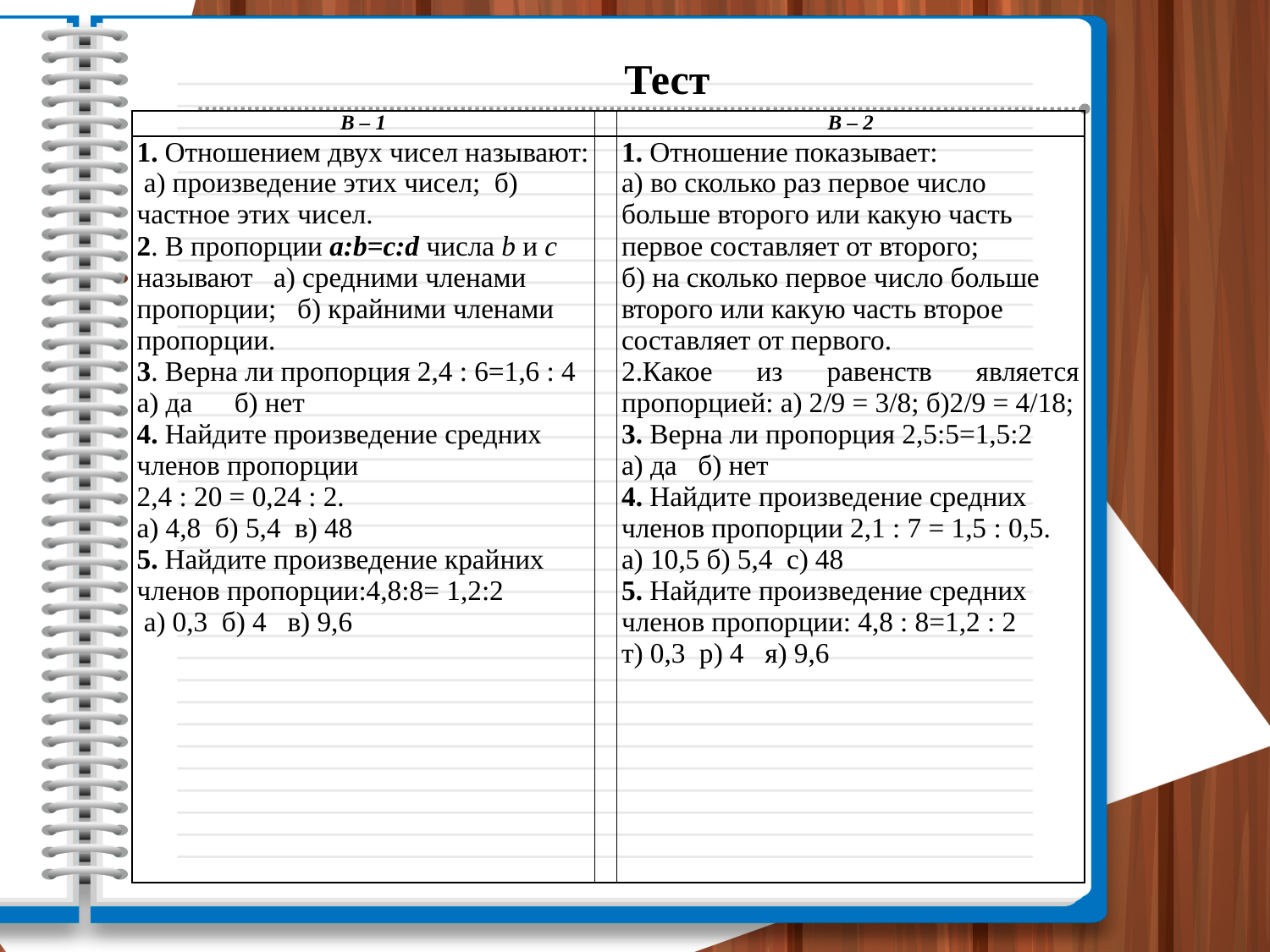

Тест

| В – 1 |  | В – 2 |
| --- | --- | --- |
| 1. Отношением двух чисел называют: а) произведение этих чисел; б) частное этих чисел. 2. В пропорции a:b=c:d числа b и с называют а) средними членами пропорции; б) крайними членами пропорции. 3. Верна ли пропорция 2,4 : 6=1,6 : 4 а) да б) нет 4. Найдите произведение средних членов пропорции 2,4 : 20 = 0,24 : 2. а) 4,8 б) 5,4 в) 48 5. Найдите произведение крайних членов пропорции:4,8:8= 1,2:2 а) 0,3 б) 4 в) 9,6 |  | 1. Отношение показывает: а) во сколько раз первое число больше второго или какую часть первое составляет от второго; б) на сколько первое число больше второго или какую часть второе составляет от первого. 2.Какое из равенств является пропорцией: а) 2/9 = 3/8; б)2/9 = 4/18; 3. Верна ли пропорция 2,5:5=1,5:2 а) да б) нет 4. Найдите произведение средних членов пропорции 2,1 : 7 = 1,5 : 0,5. а) 10,5 б) 5,4 с) 48 5. Найдите произведение средних членов пропорции: 4,8 : 8=1,2 : 2 т) 0,3 р) 4 я) 9,6 |